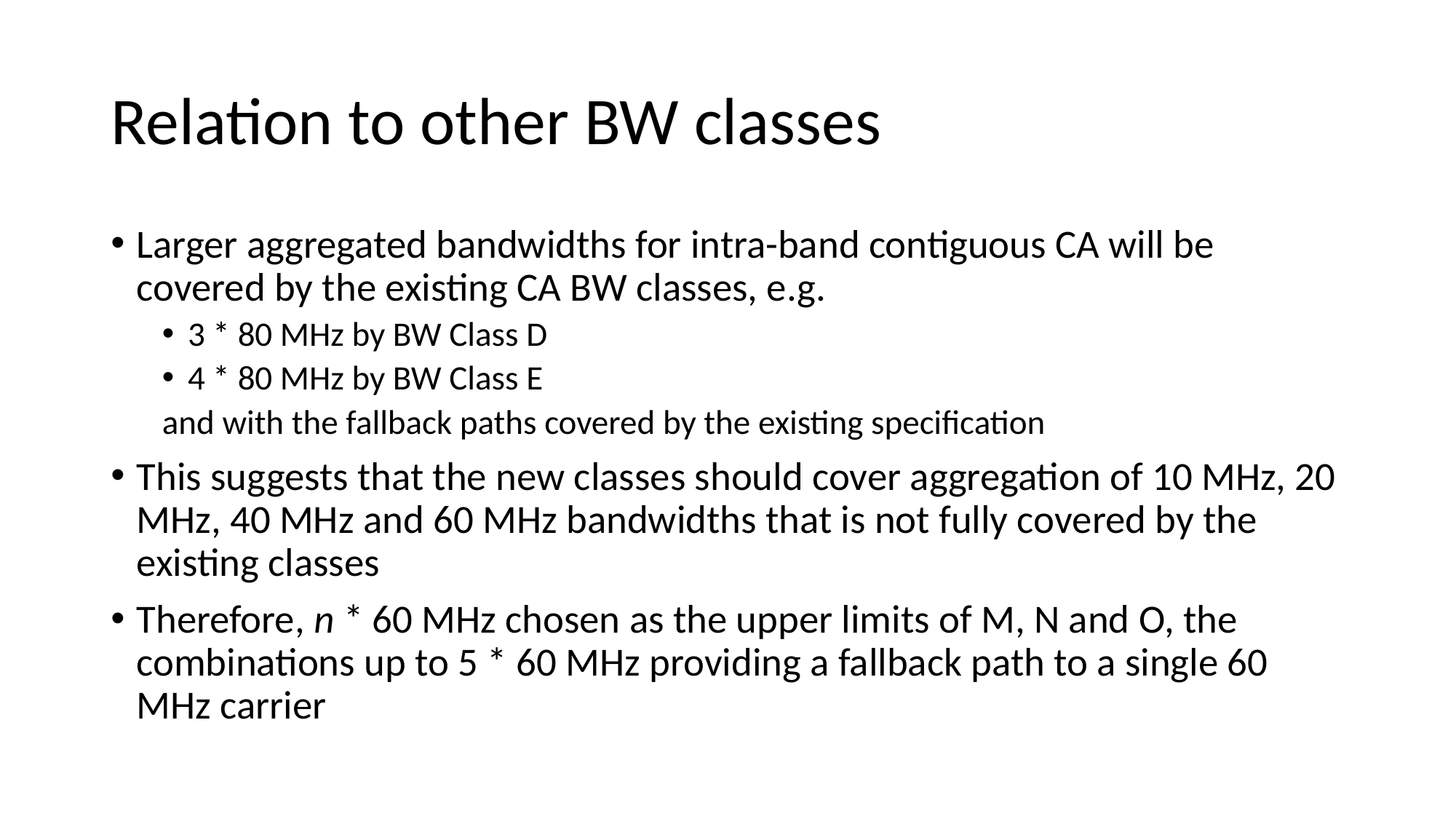

# Relation to other BW classes
Larger aggregated bandwidths for intra-band contiguous CA will be covered by the existing CA BW classes, e.g.
3 * 80 MHz by BW Class D
4 * 80 MHz by BW Class E
and with the fallback paths covered by the existing specification
This suggests that the new classes should cover aggregation of 10 MHz, 20 MHz, 40 MHz and 60 MHz bandwidths that is not fully covered by the existing classes
Therefore, n * 60 MHz chosen as the upper limits of M, N and O, the combinations up to 5 * 60 MHz providing a fallback path to a single 60 MHz carrier